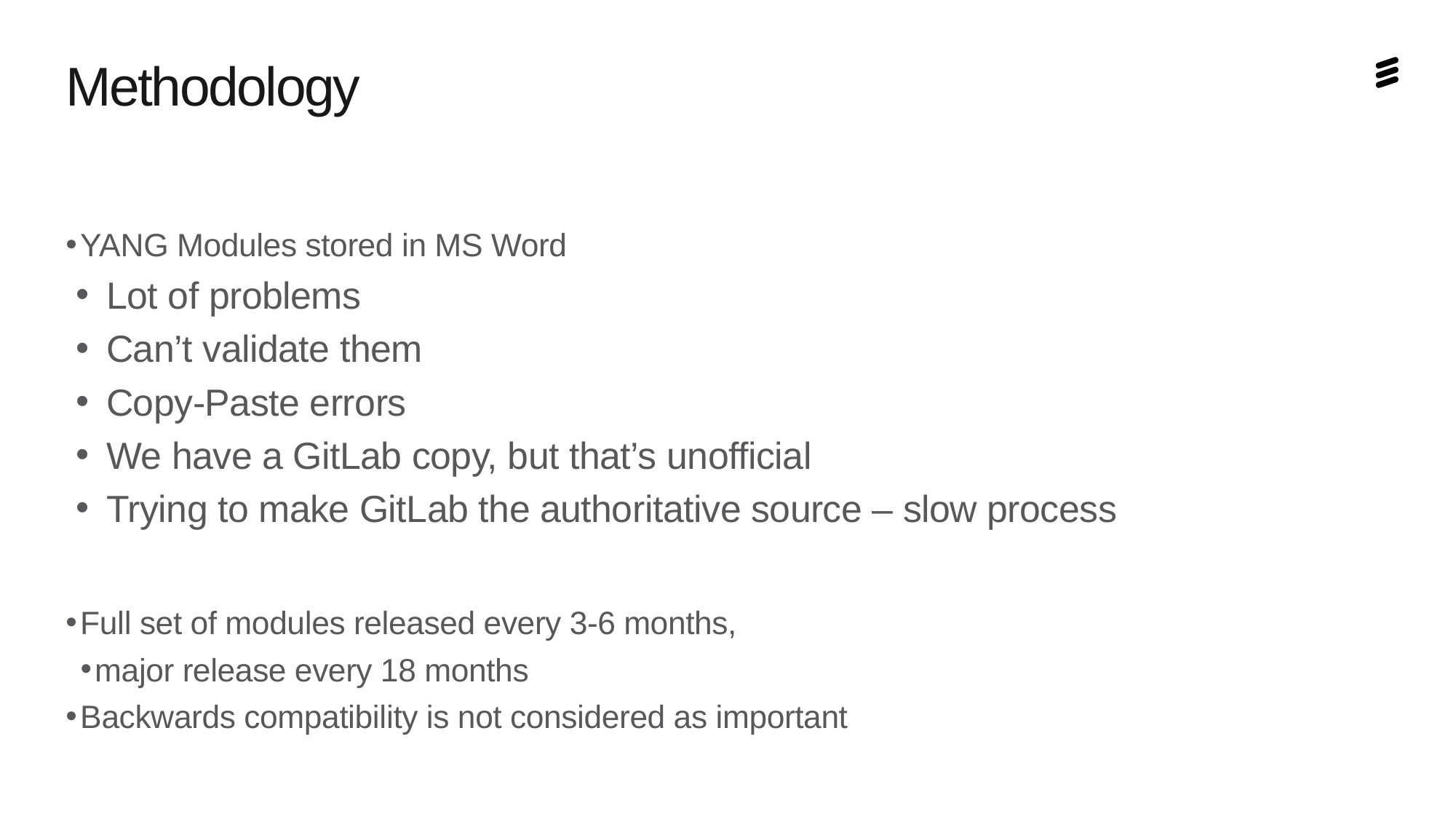

# Methodology
YANG Modules stored in MS Word
Lot of problems
Can’t validate them
Copy-Paste errors
We have a GitLab copy, but that’s unofficial
Trying to make GitLab the authoritative source – slow process

Full set of modules released every 3-6 months,
major release every 18 months
Backwards compatibility is not considered as important